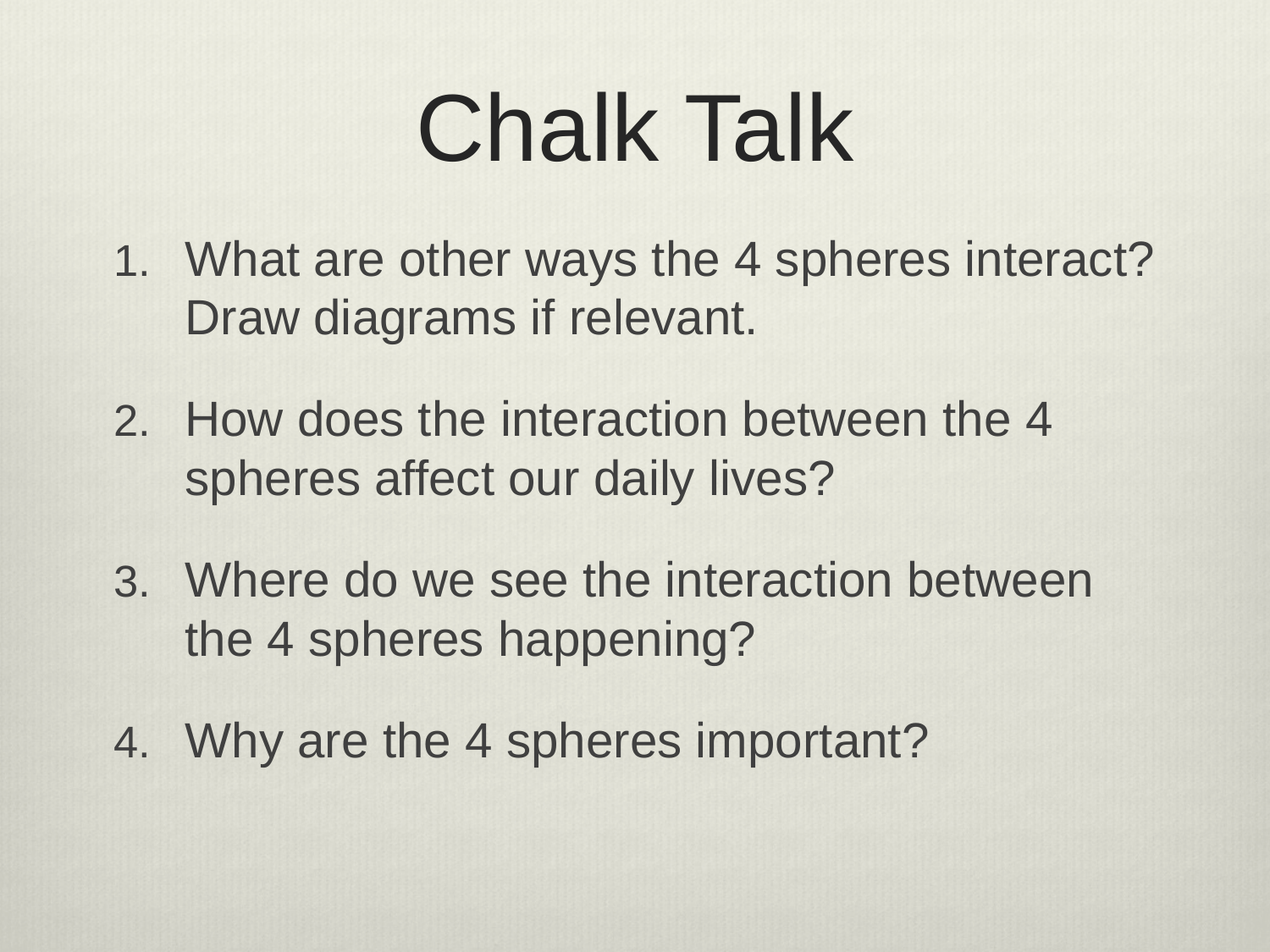

# Chalk Talk
What are other ways the 4 spheres interact? Draw diagrams if relevant.
How does the interaction between the 4 spheres affect our daily lives?
Where do we see the interaction between the 4 spheres happening?
Why are the 4 spheres important?